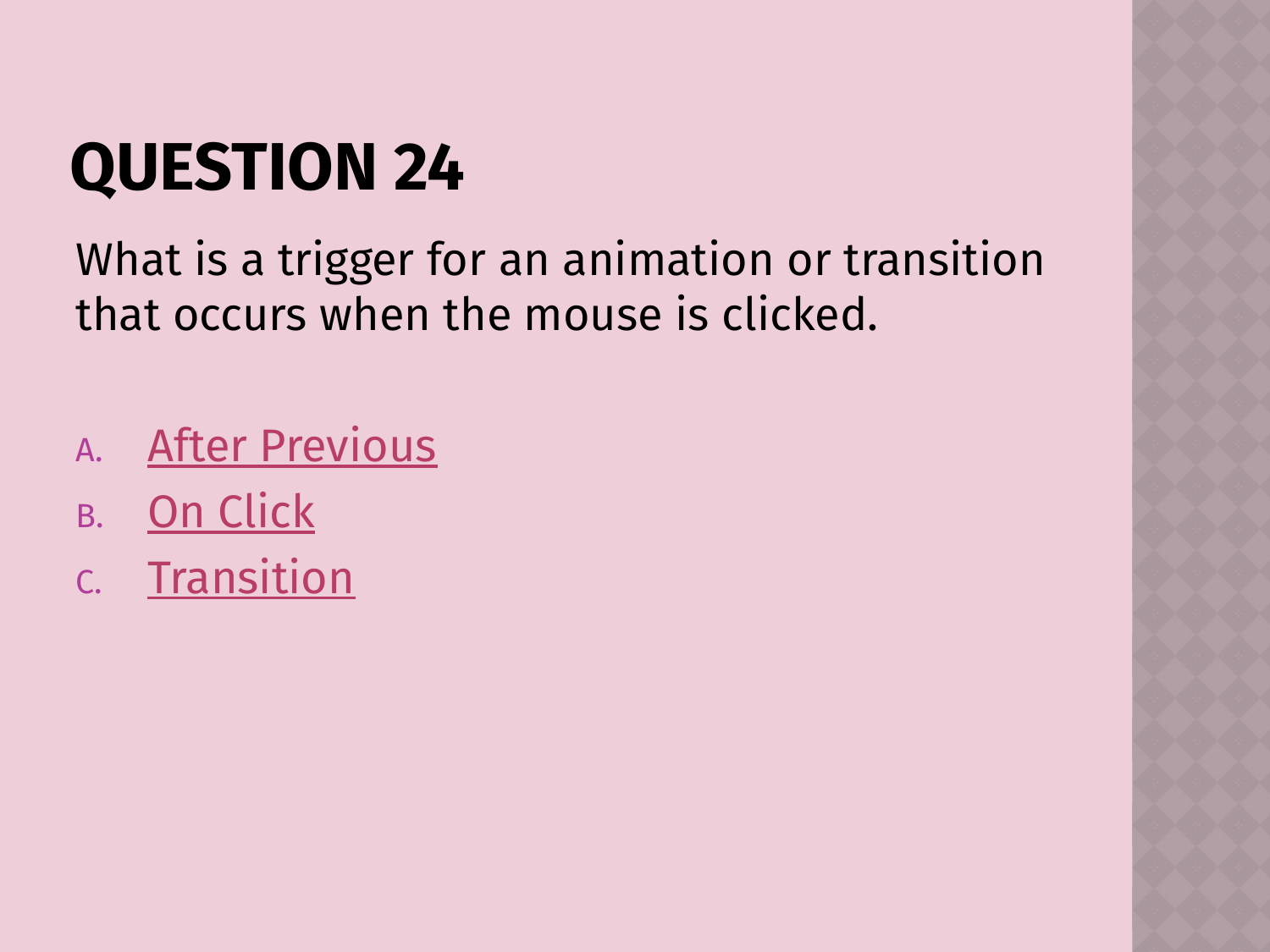

# Question 24
What is a trigger for an animation or transition that occurs when the mouse is clicked.

After Previous
On Click
Transition